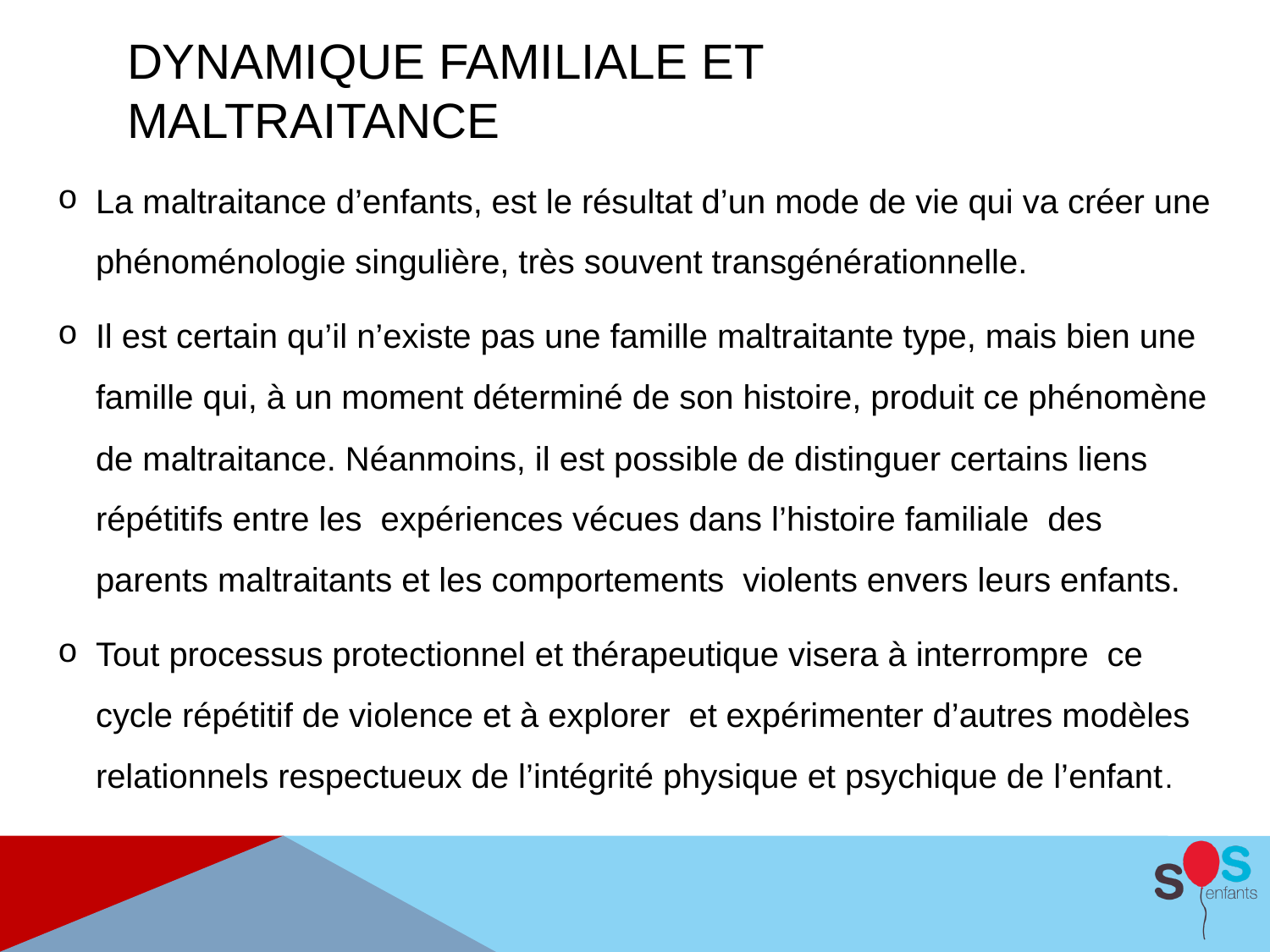

# Dynamique familiale et maltraitance
La maltraitance d’enfants, est le résultat d’un mode de vie qui va créer une phénoménologie singulière, très souvent transgénérationnelle.
Il est certain qu’il n’existe pas une famille maltraitante type, mais bien une famille qui, à un moment déterminé de son histoire, produit ce phénomène de maltraitance. Néanmoins, il est possible de distinguer certains liens répétitifs entre les  expériences vécues dans l’histoire familiale  des parents maltraitants et les comportements  violents envers leurs enfants.
Tout processus protectionnel et thérapeutique visera à interrompre  ce cycle répétitif de violence et à explorer  et expérimenter d’autres modèles relationnels respectueux de l’intégrité physique et psychique de l’enfant.